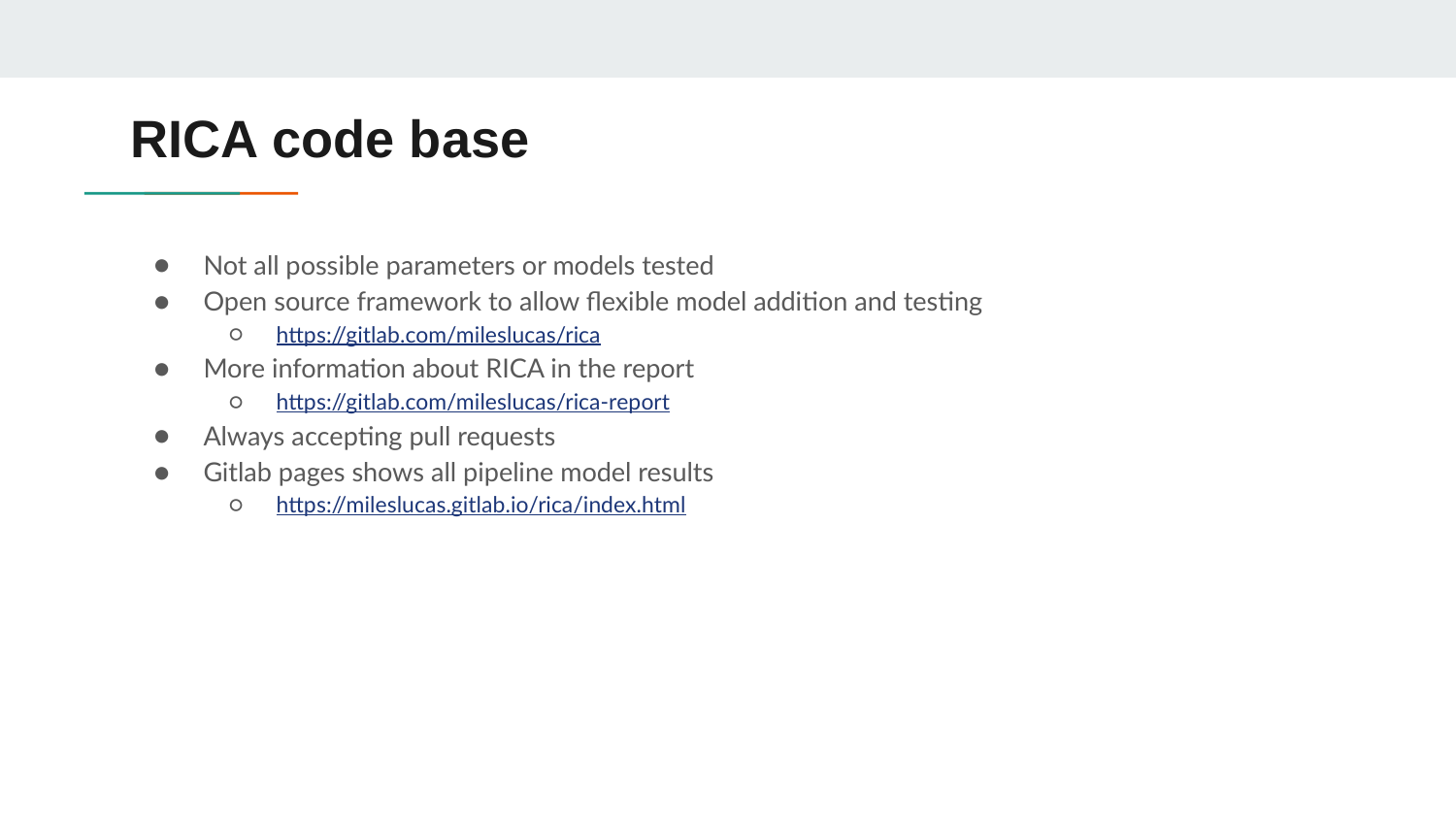

# RICA code base
Not all possible parameters or models tested
Open source framework to allow flexible model addition and testing
https://gitlab.com/mileslucas/rica
More information about RICA in the report
https://gitlab.com/mileslucas/rica-report
Always accepting pull requests
Gitlab pages shows all pipeline model results
https://mileslucas.gitlab.io/rica/index.html